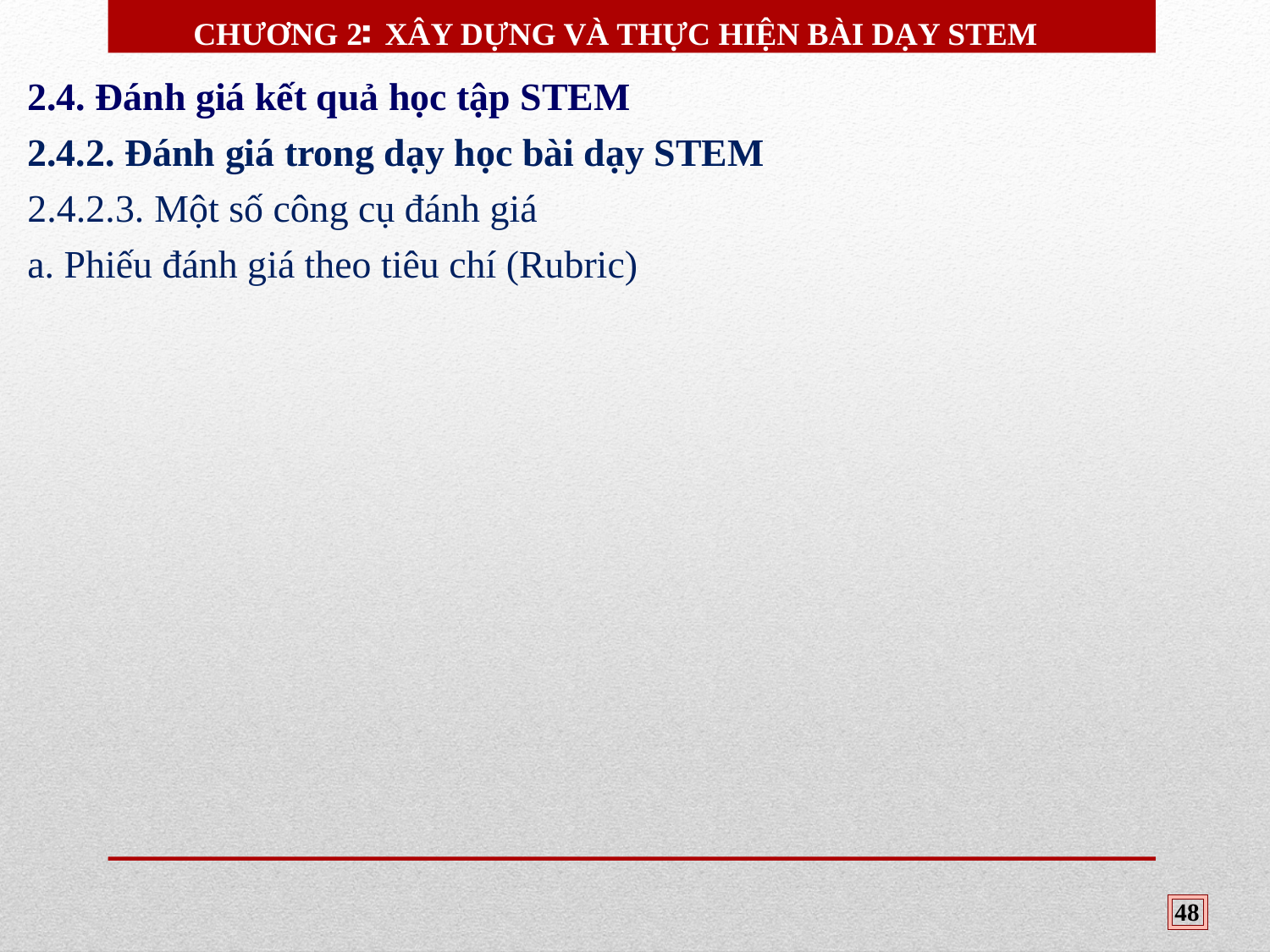

CHƯƠNG 2:  XÂY DỰNG VÀ THỰC HIỆN BÀI DẠY STEM
2.4. Đánh giá kết quả học tập STEM
2.4.2. Đánh giá trong dạy học bài dạy STEM
2.4.2.3.	Một số công cụ đánh giá
a. Phiếu đánh giá theo tiêu chí (Rubric)

48